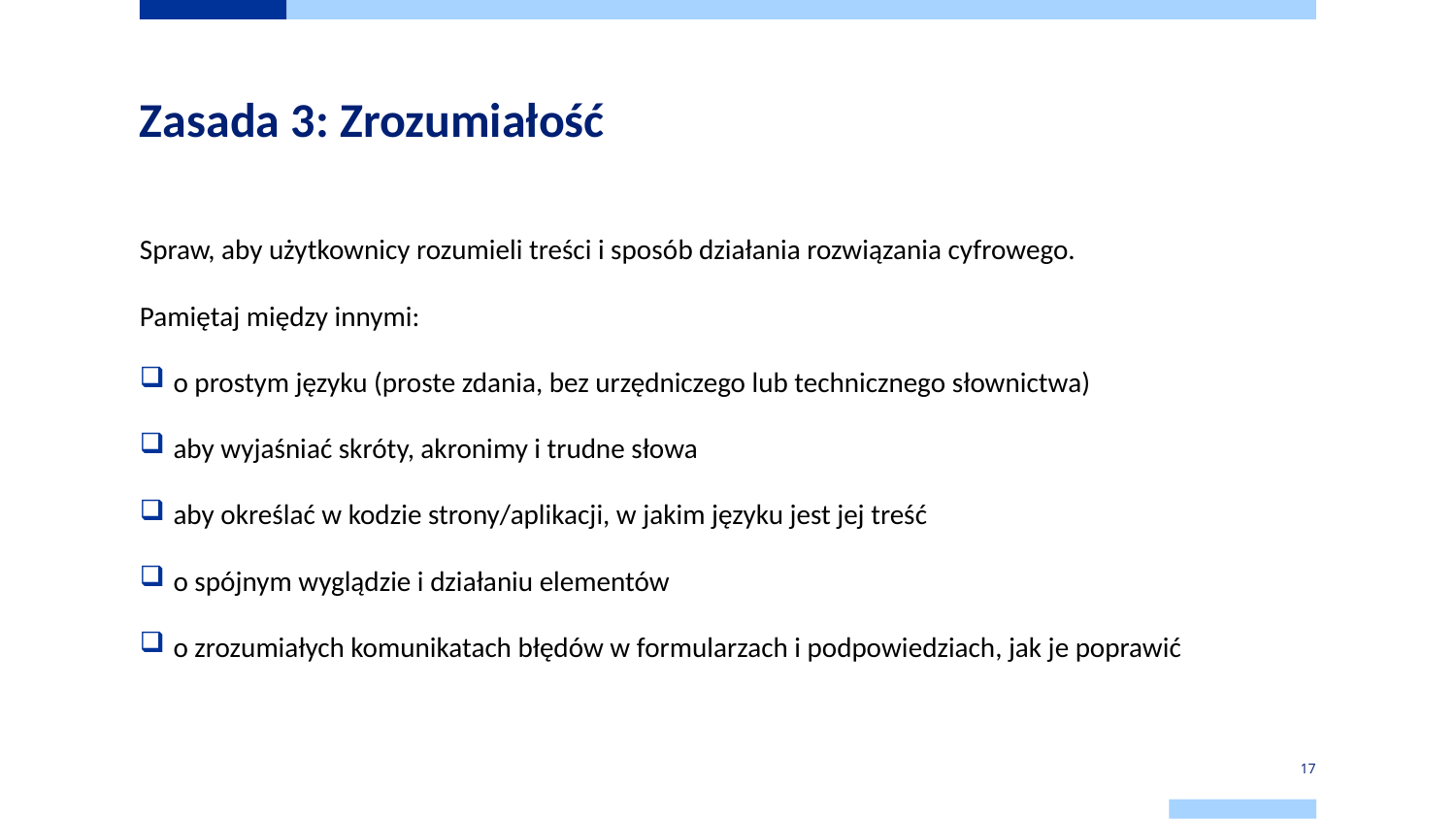

# Zasada 3: Zrozumiałość
Spraw, aby użytkownicy rozumieli treści i sposób działania rozwiązania cyfrowego.
Pamiętaj między innymi:
 o prostym języku (proste zdania, bez urzędniczego lub technicznego słownictwa)
 aby wyjaśniać skróty, akronimy i trudne słowa
 aby określać w kodzie strony/aplikacji, w jakim języku jest jej treść
 o spójnym wyglądzie i działaniu elementów
 o zrozumiałych komunikatach błędów w formularzach i podpowiedziach, jak je poprawić
17